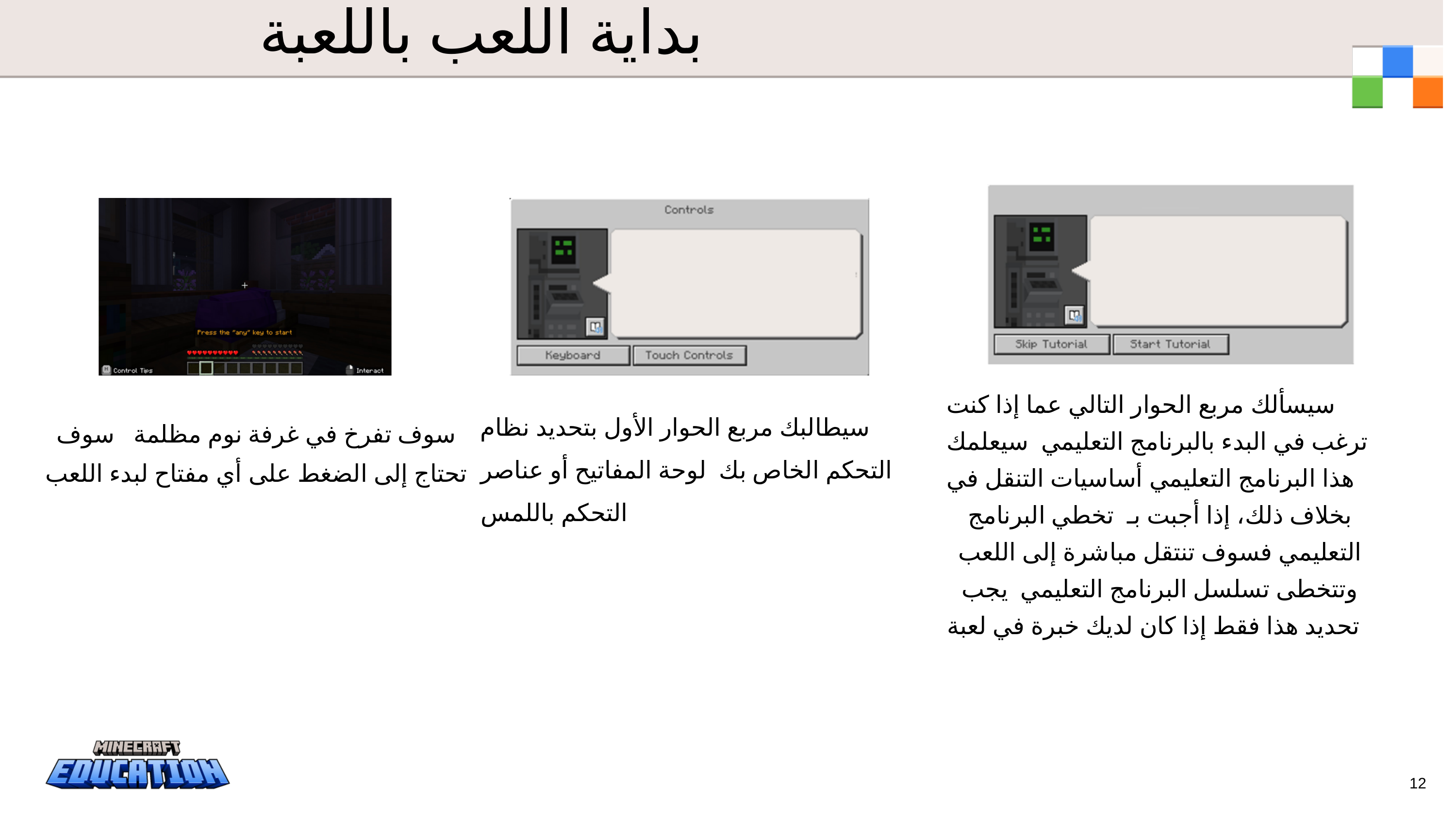

بداية اللعب باللعبة

سيسألك مربع الحوار التالي عما إذا كنت ترغب في البدء بالبرنامج التعليمي  سيعلمك هذا البرنامج التعليمي أساسيات التنقل في
بخلاف ذلك، إذا أجبت بـ  تخطي البرنامج التعليمي فسوف تنتقل مباشرة إلى اللعب وتتخطى تسلسل البرنامج التعليمي  يجب تحديد هذا فقط إذا كان لديك خبرة في لعبة
سيطالبك مربع الحوار الأول بتحديد نظام التحكم الخاص بك  لوحة المفاتيح أو عناصر التحكم باللمس
سوف تفرخ في غرفة نوم مظلمة   سوف تحتاج إلى الضغط على أي مفتاح لبدء اللعب

12